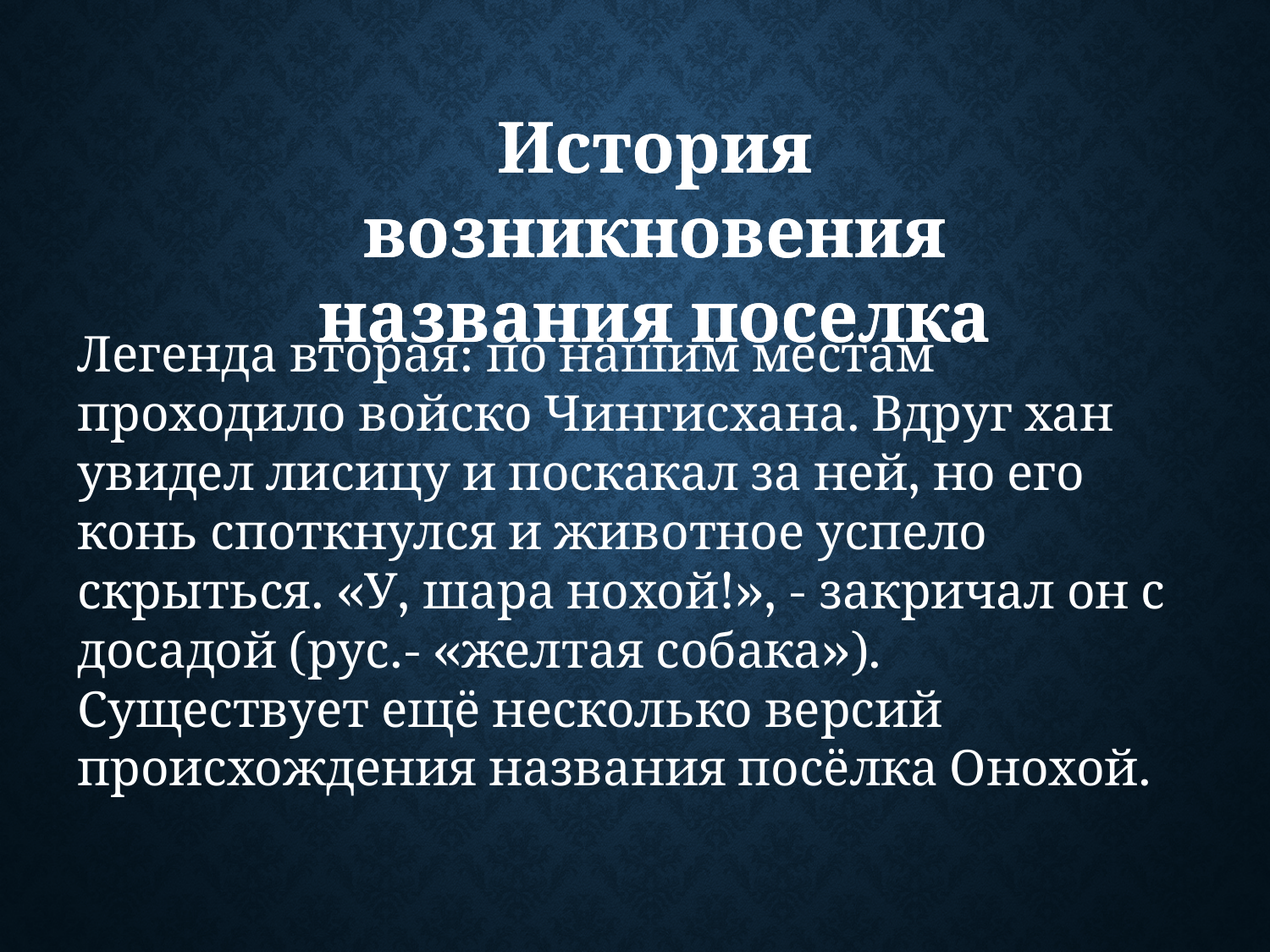

История возникновения названия поселка
История возникновения названия поселка
Легенда вторая: по нашим местам проходило войско Чингисхана. Вдруг хан увидел лисицу и поскакал за ней, но его конь споткнулся и животное успело скрыться. «У, шара нохой!», - закричал он с досадой (рус.- «желтая собака»).
Существует ещё несколько версий происхождения названия посёлка Онохой.